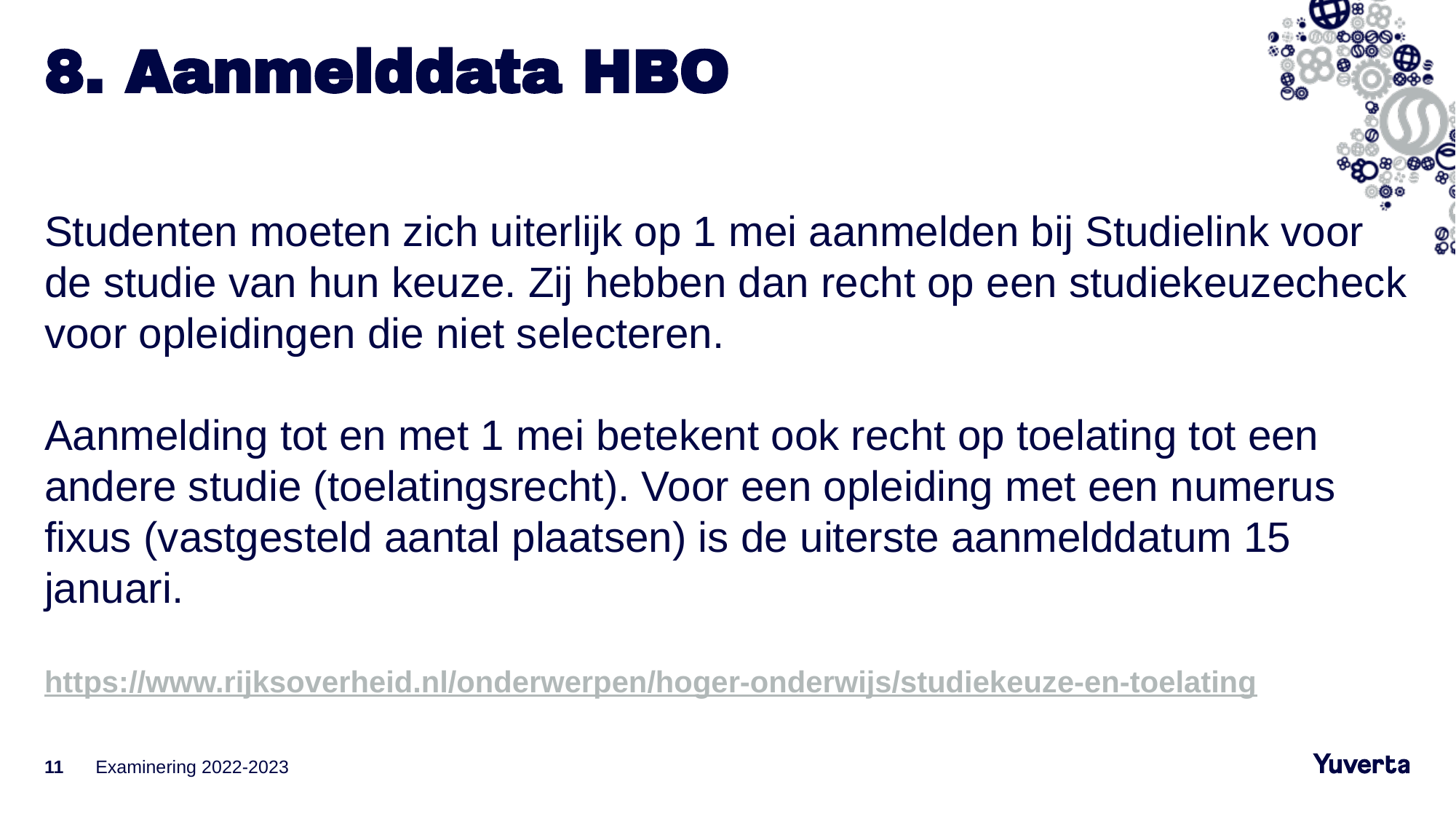

# 8. Aanmelddata HBO
Studenten moeten zich uiterlijk op 1 mei aanmelden bij Studielink voor de studie van hun keuze. Zij hebben dan recht op een studiekeuzecheck voor opleidingen die niet selecteren.

Aanmelding tot en met 1 mei betekent ook recht op toelating tot een andere studie (toelatingsrecht). Voor een opleiding met een numerus fixus (vastgesteld aantal plaatsen) is de uiterste aanmelddatum 15 januari.

https://www.rijksoverheid.nl/onderwerpen/hoger-onderwijs/studiekeuze-en-toelating

11
Examinering 2022-2023
11-10-2022